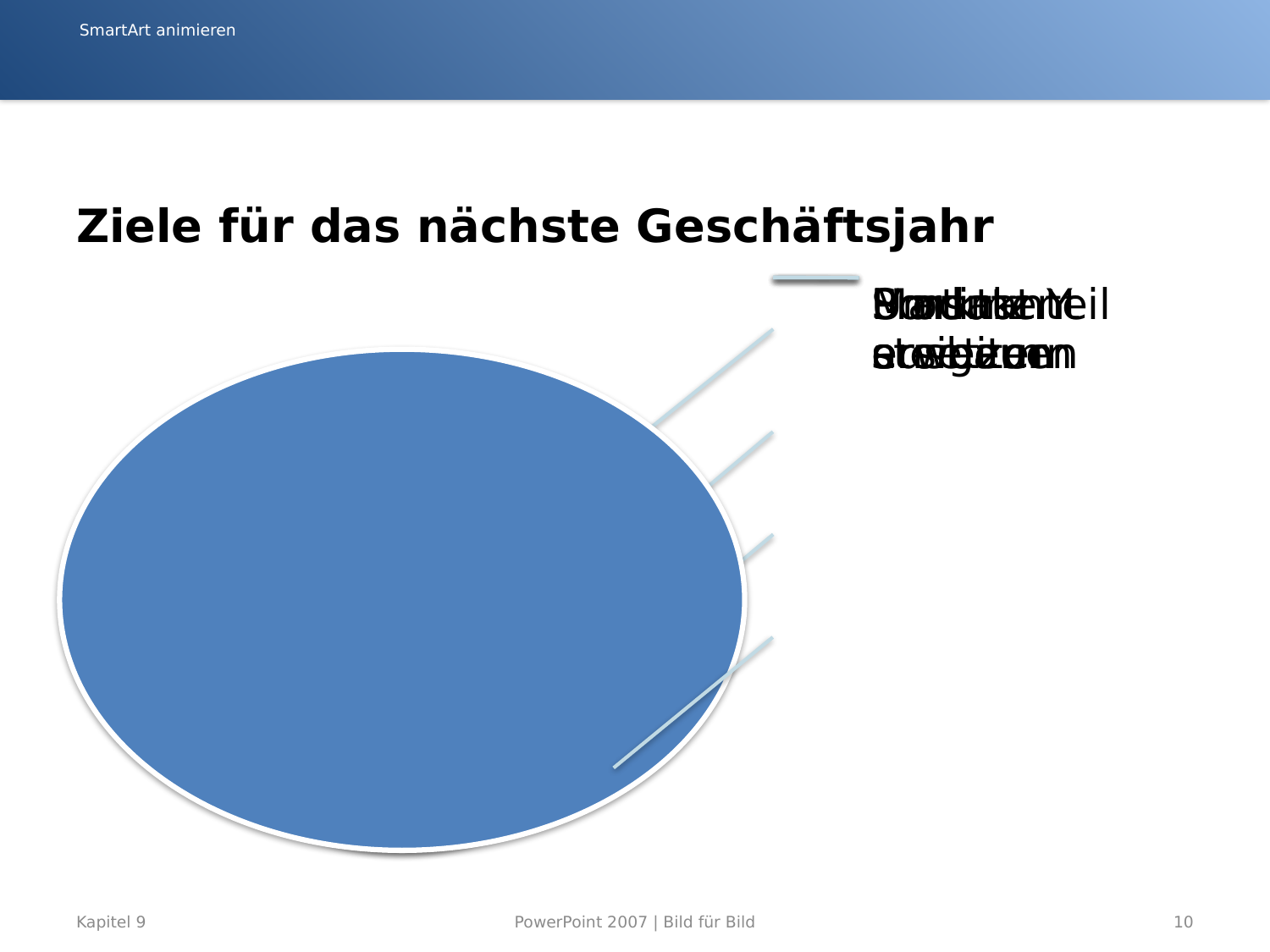

SmartArt animieren
# Ziele für das nächste Geschäftsjahr

PowerPoint 2007 | Bild für Bild
Kapitel 9
10